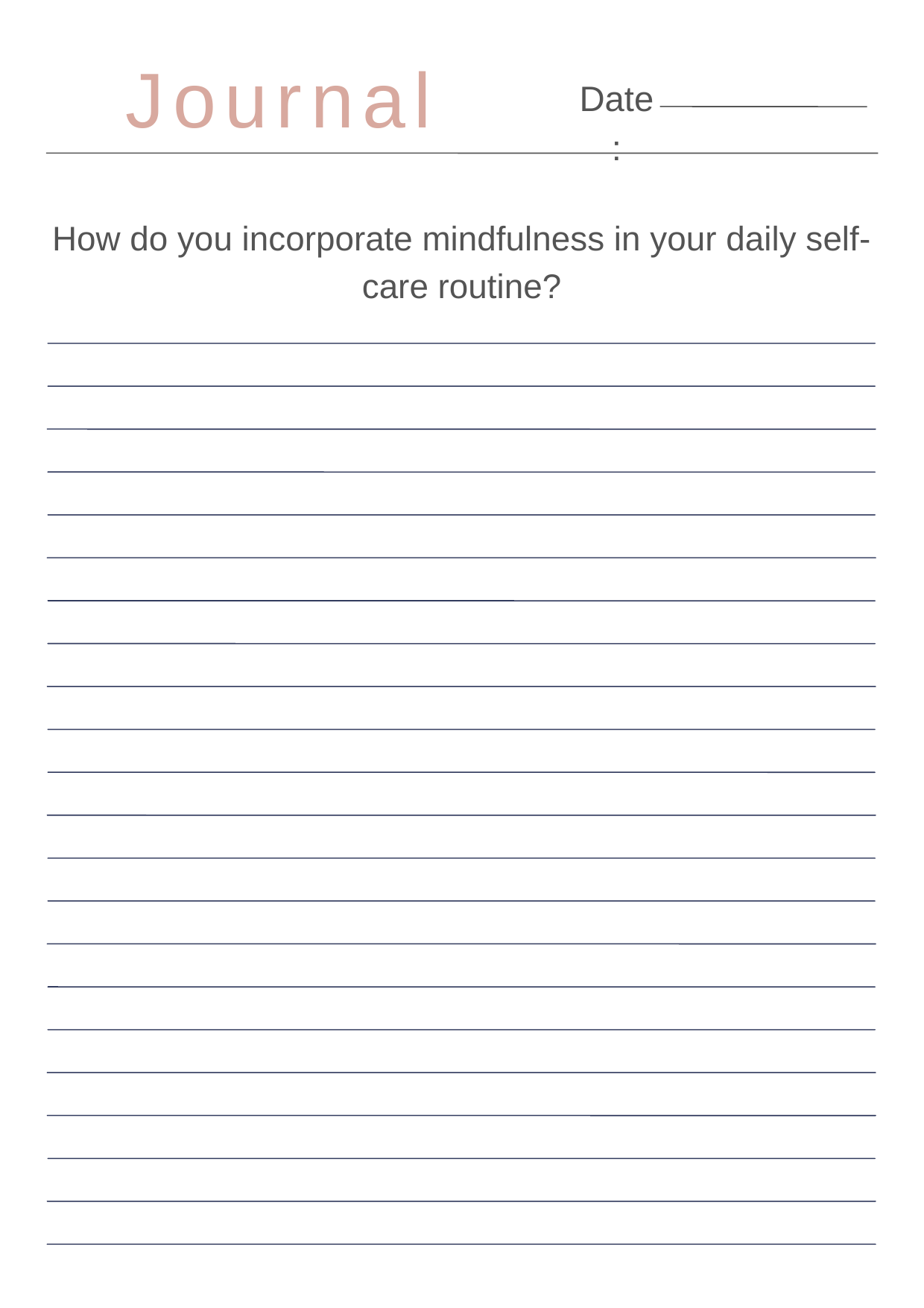

Journal
Date:

How do you incorporate mindfulness in your daily self-care routine?